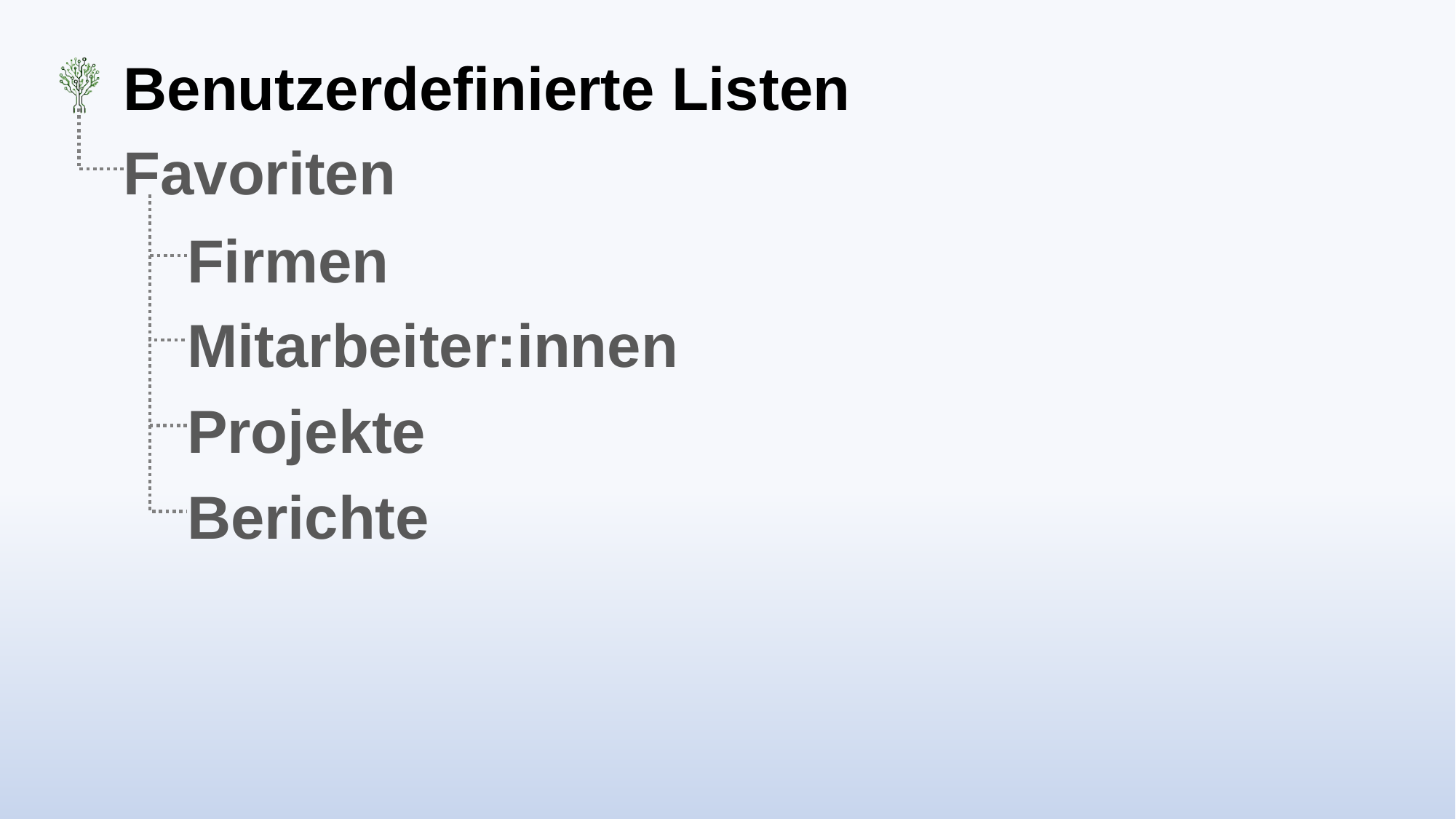

# Benutzerdefinierte Listen

Favoriten
Firmen
Mitarbeiter:innen
Projekte
Berichte